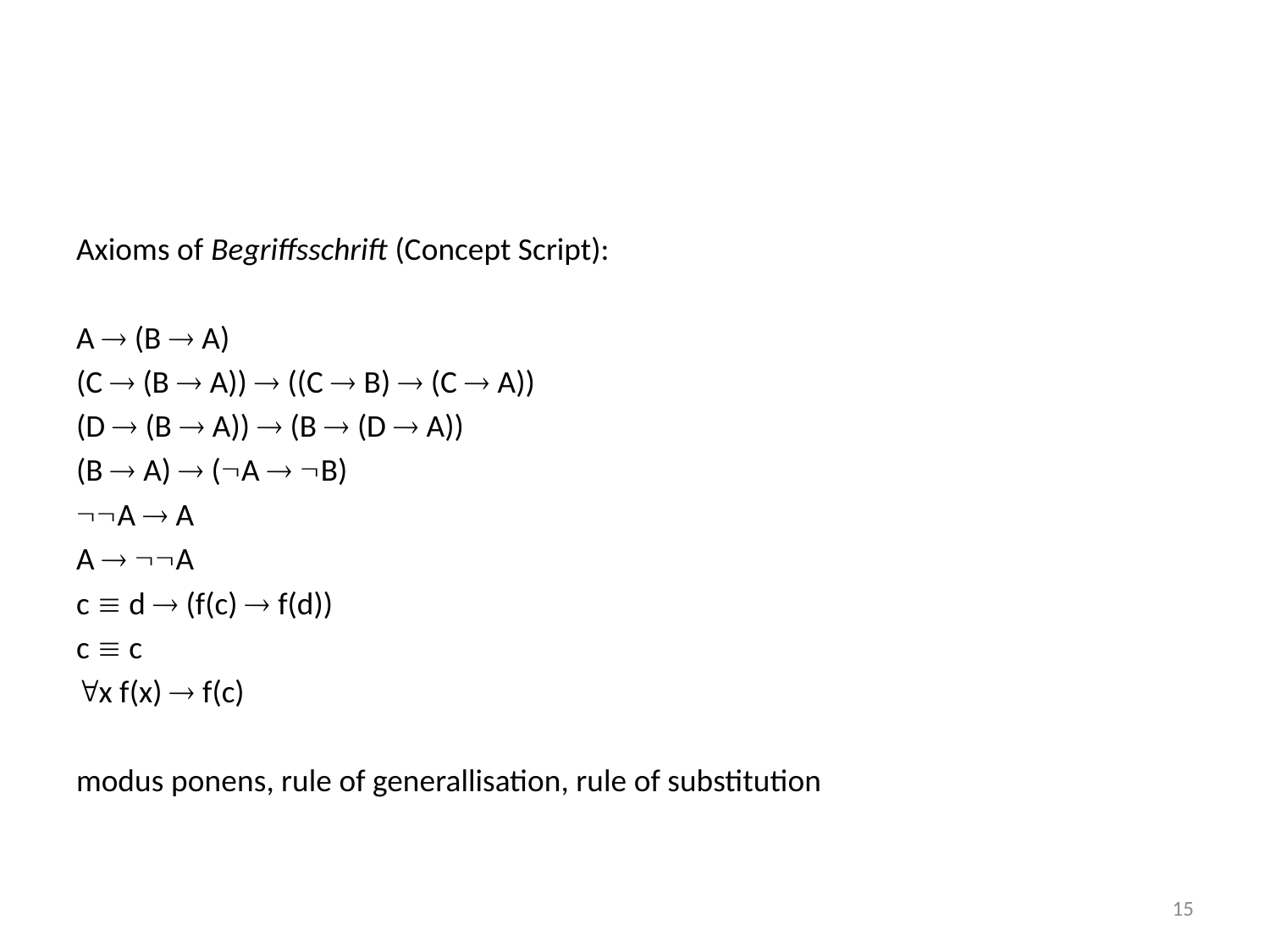

#
Axioms of Begriffsschrift (Concept Script):

A → (B → A)
(C → (B → A)) → ((C → B) → (C → A))
(D → (B → A)) → (B → (D → A))
(B → A) → (¬A → ¬B)
¬¬A → A
A → ¬¬A
c ≡ d → (f(c) → f(d))
c ≡ c
∀x f(x) → f(c)

modus ponens, rule of generallisation, rule of substitution

15